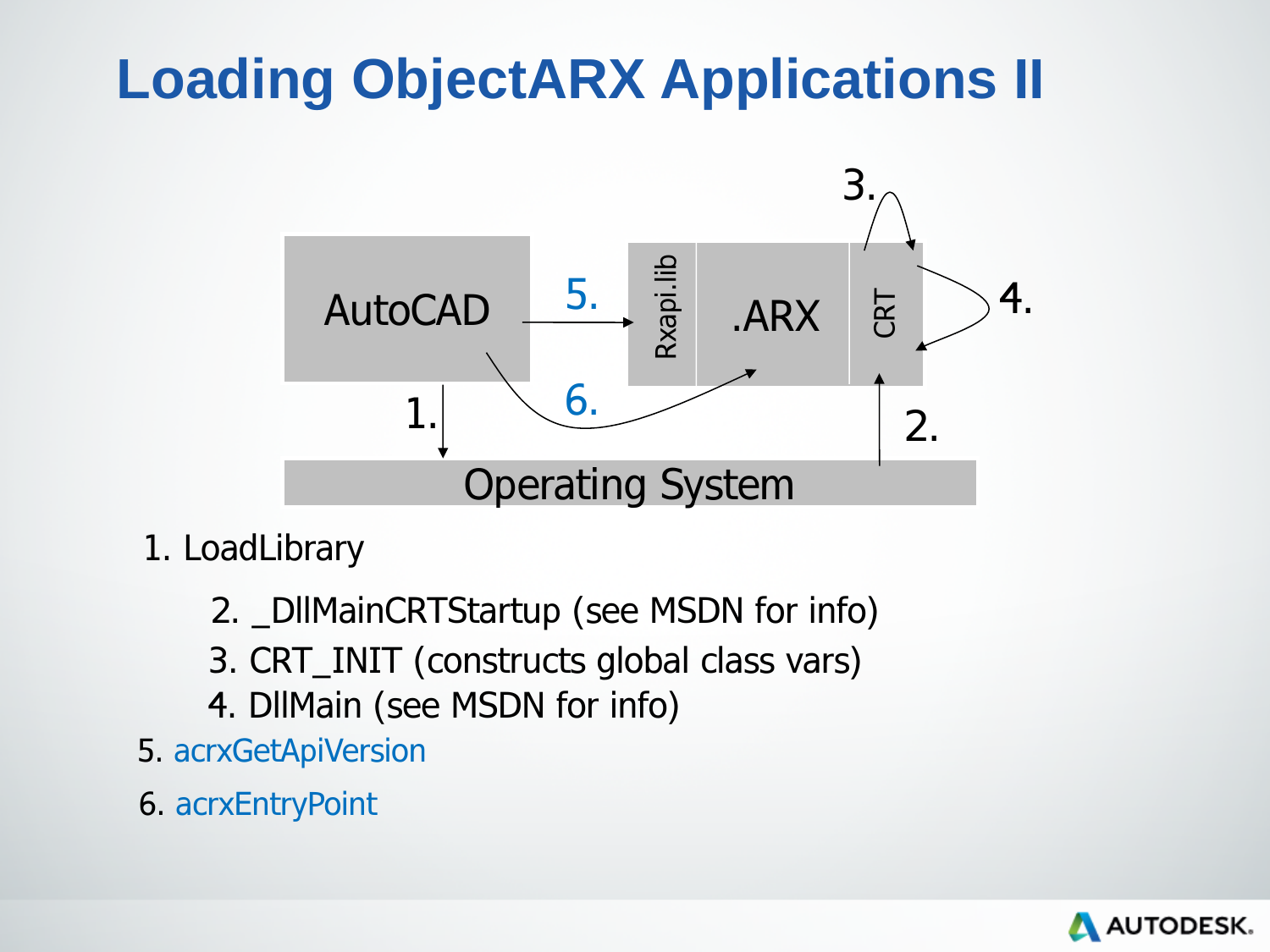

# Loading ObjectARX Applications II
3.

AutoCAD
.ARX

5.

4.

Rxapi.lib
CRT

6.

2.
1.

Operating System
1. LoadLibrary
2. _DllMainCRTStartup (see MSDN for info)

3. CRT_INIT (constructs global class vars)

4. DllMain (see MSDN for info)

5. acrxGetApiVersion

6. acrxEntryPoint